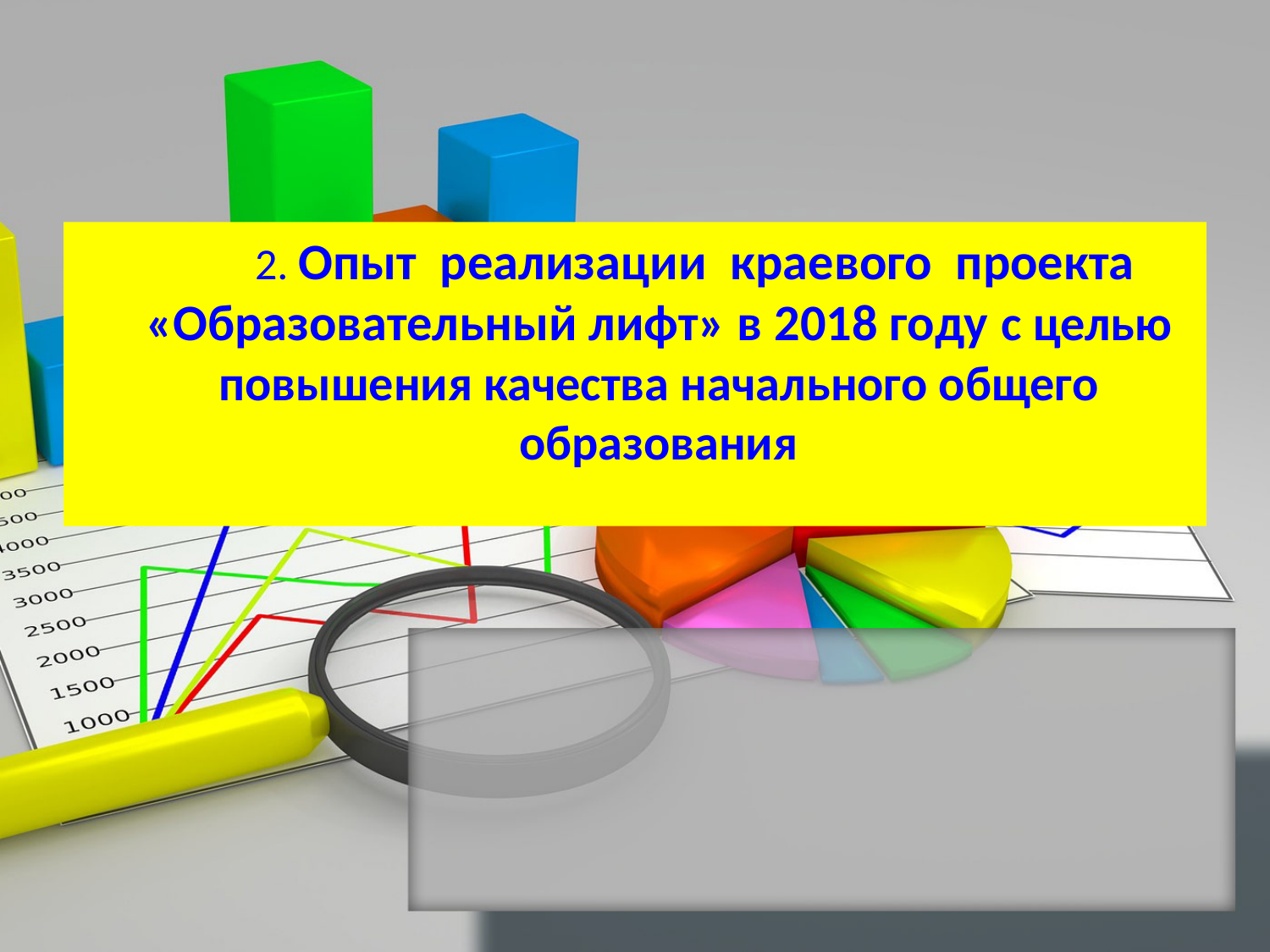

2. Опыт  реализации  краевого  проекта «Образовательный лифт» в 2018 году с целью повышения качества начального общего образования